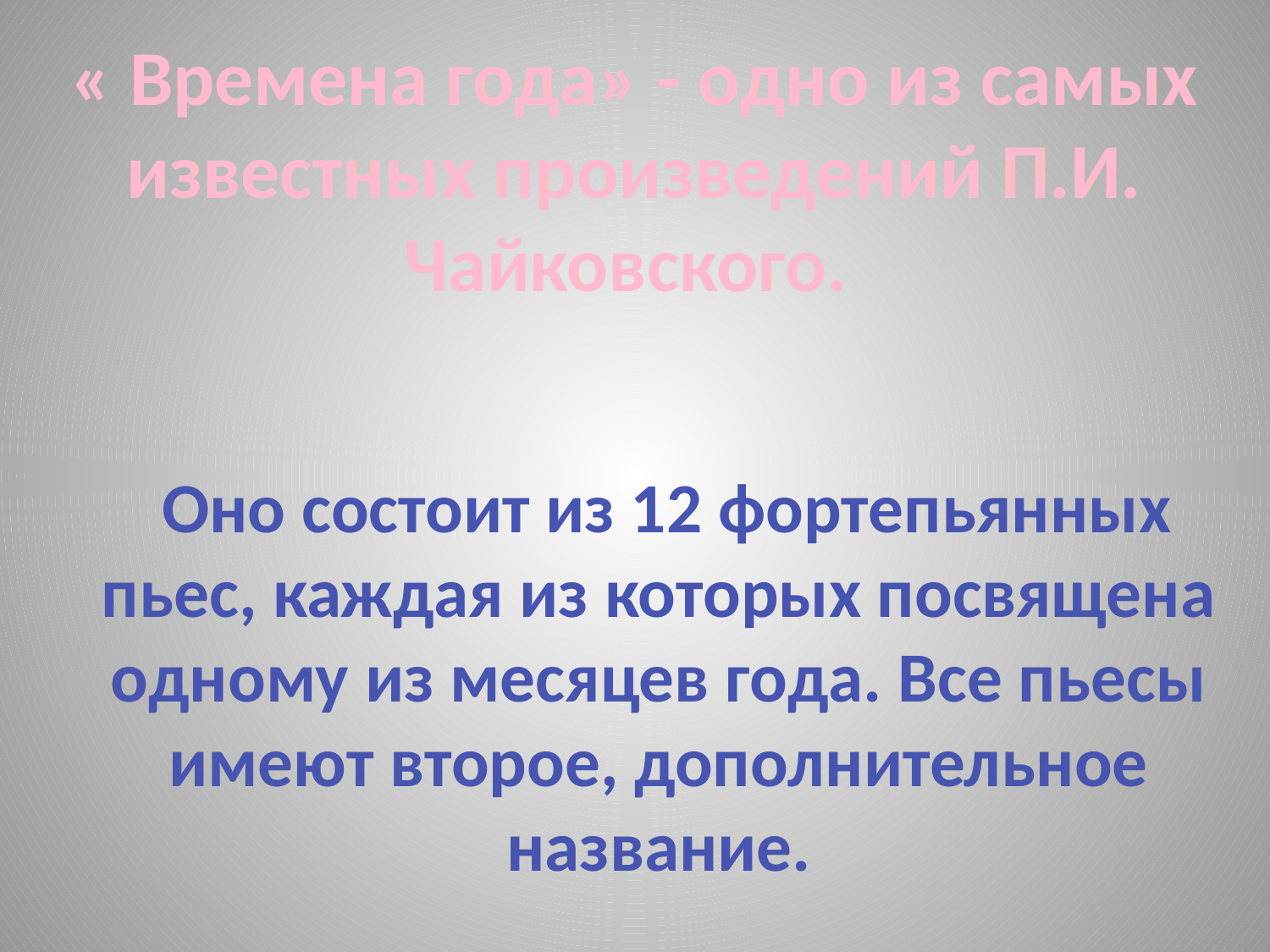

# « Времена года» - одно из самых известных произведений П.И. Чайковского.
    Оно состоит из 12 фортепьянных пьес, каждая из которых посвящена одному из месяцев года. Все пьесы имеют второе, дополнительное название.